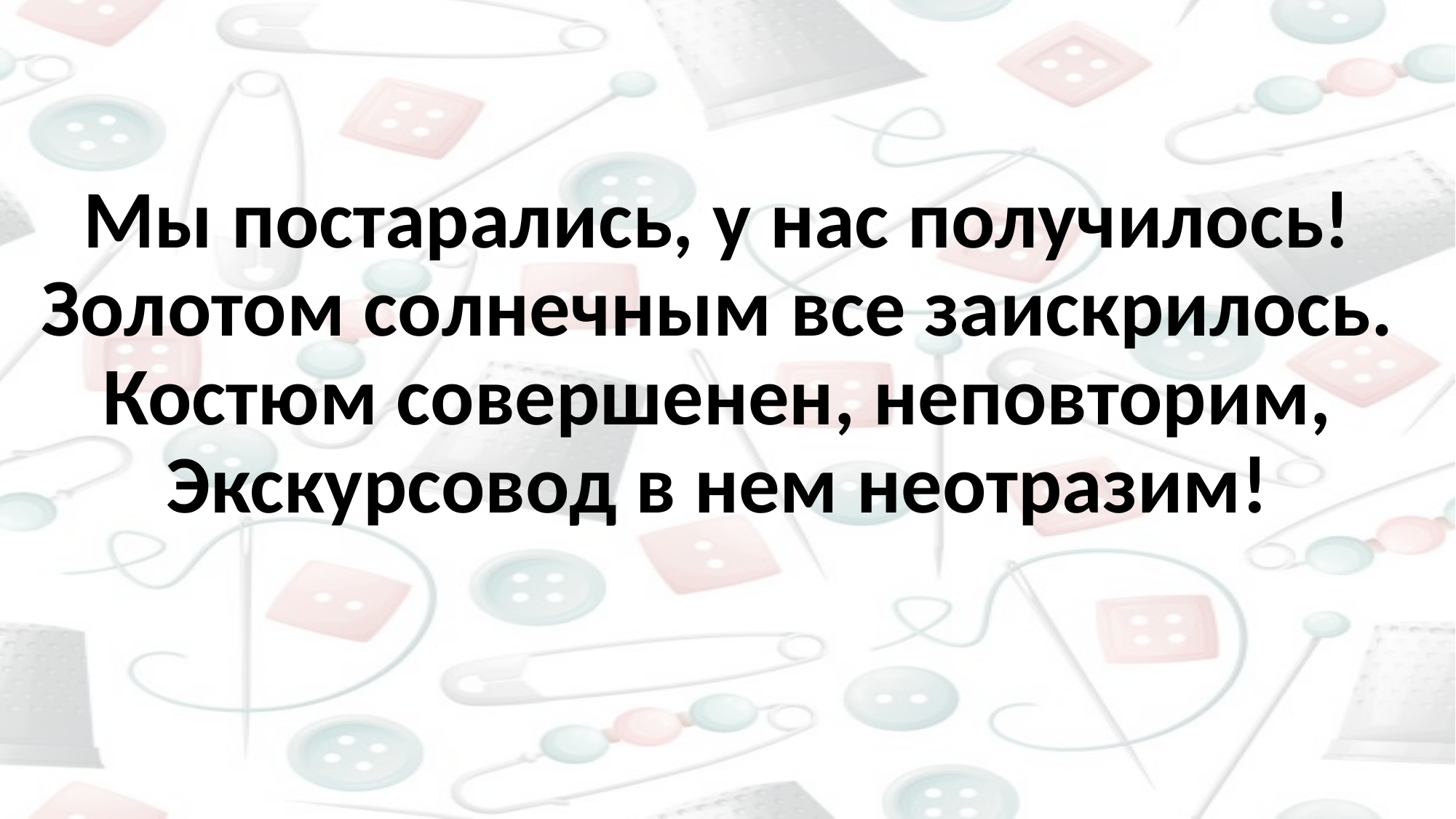

# Мы постарались, у нас получилось! Золотом солнечным все заискрилось. Костюм совершенен, неповторим, Экскурсовод в нем неотразим!